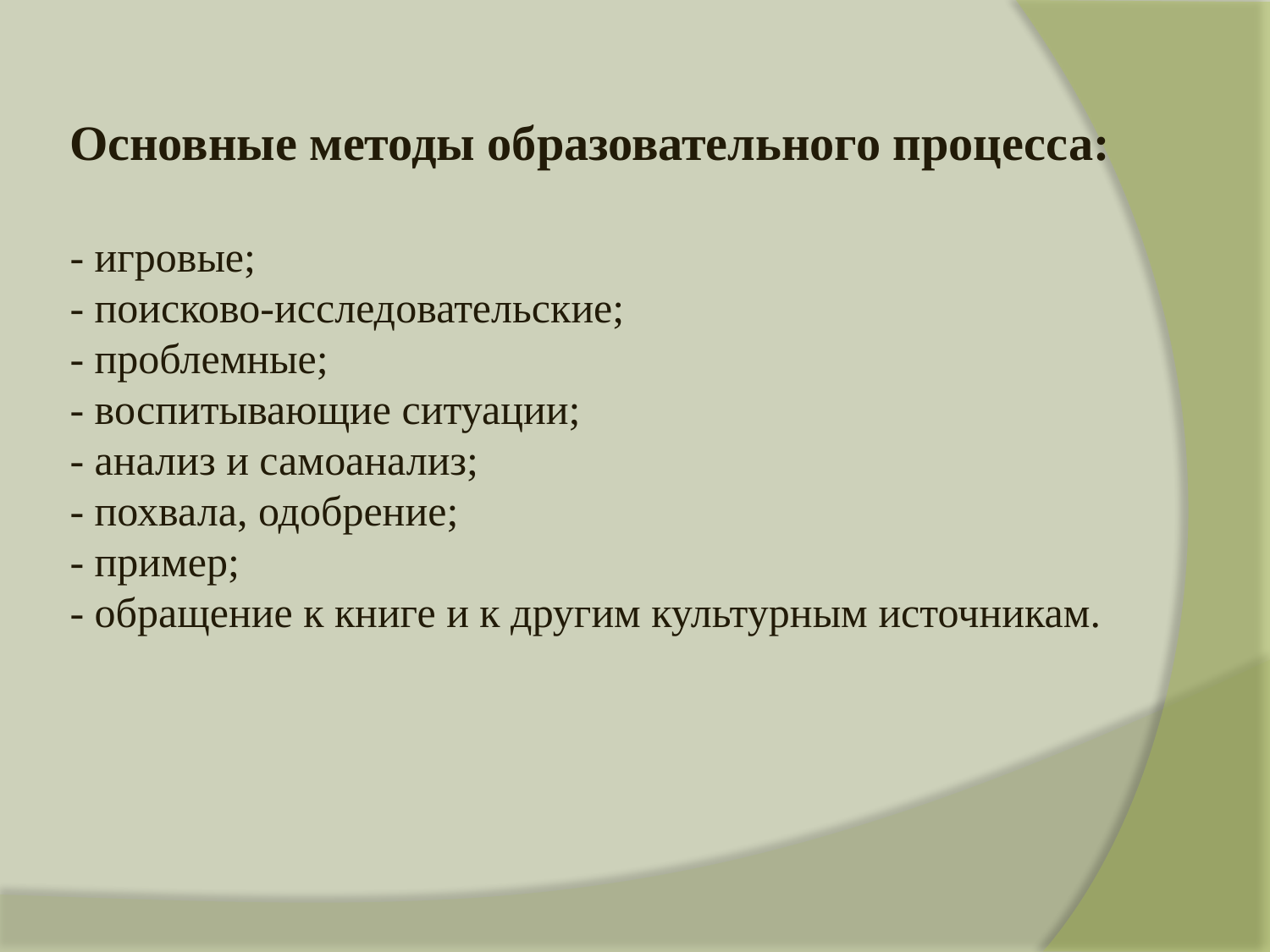

# Основные методы образовательного процесса: - игровые; - поисково-исследовательские; - проблемные; - воспитывающие ситуации; - анализ и самоанализ; - похвала, одобрение; - пример; - обращение к книге и к другим культурным источникам.